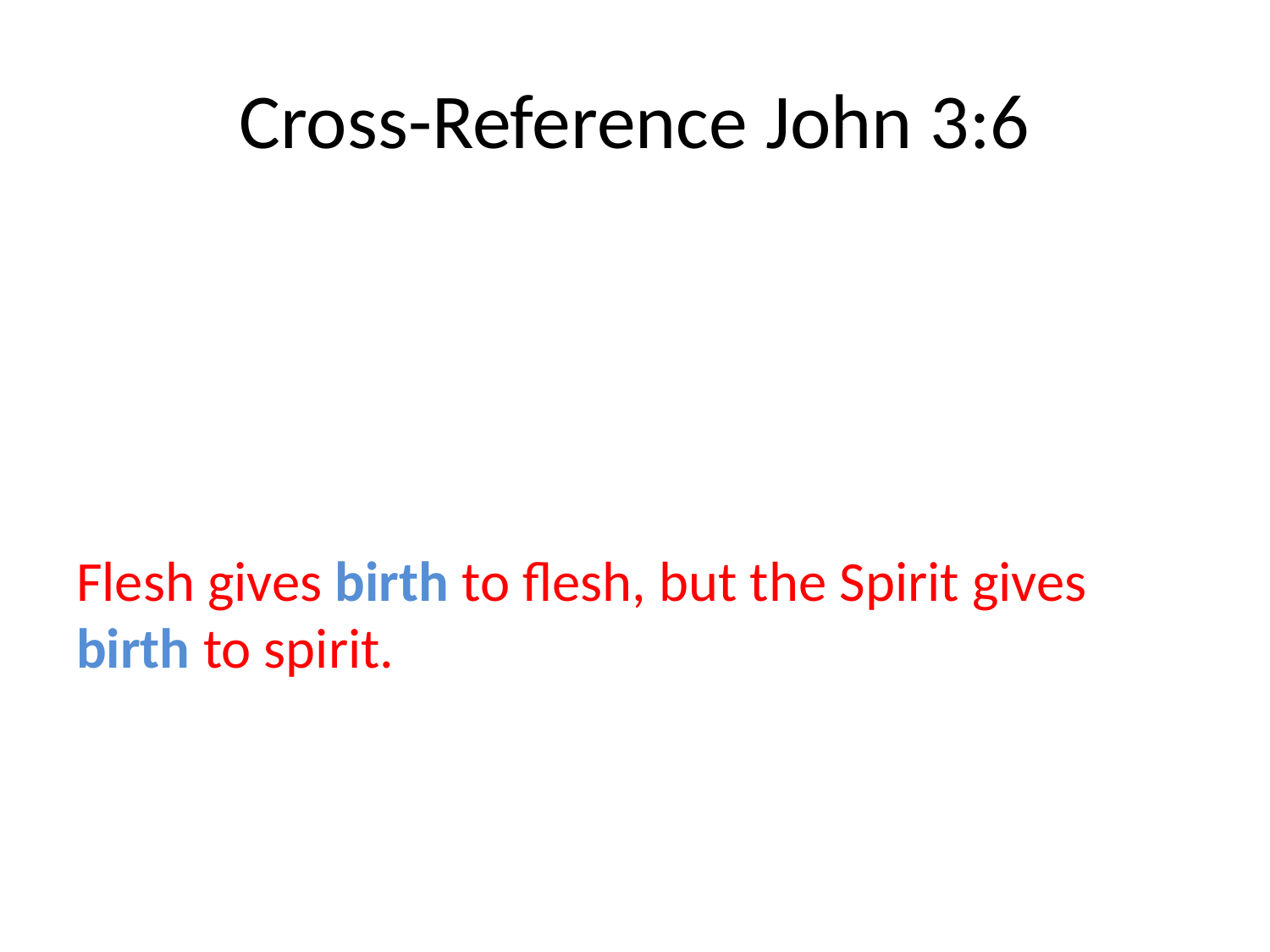

# Cross-Reference John 3:6

Flesh gives birth to flesh, but the Spirit gives birth to spirit.